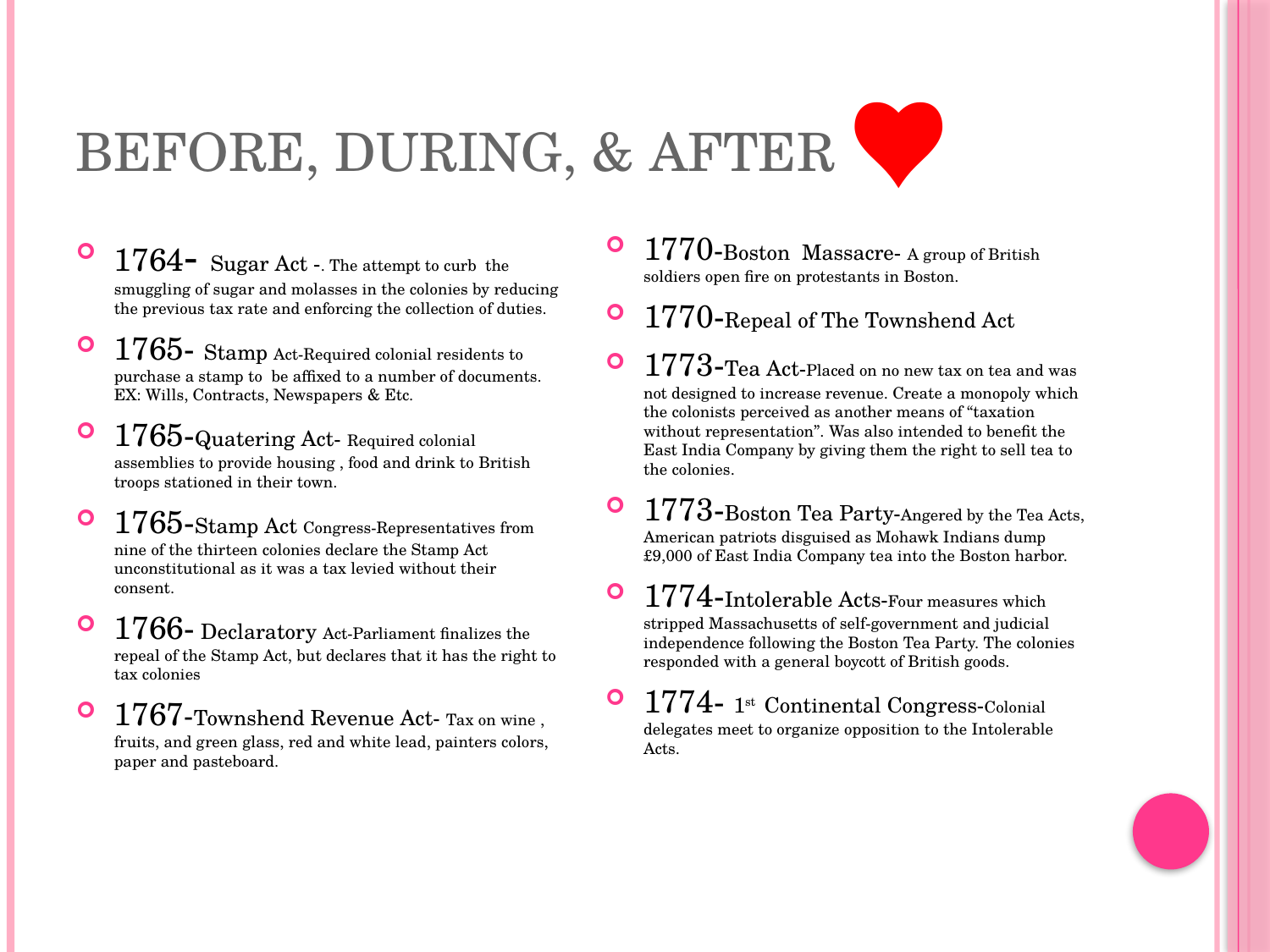

# Before, During, & After ♥
1764- Sugar Act -. The attempt to curb  the smuggling of sugar and molasses in the colonies by reducing the previous tax rate and enforcing the collection of duties.
1765- Stamp Act-Required colonial residents to purchase a stamp to  be affixed to a number of documents. EX: Wills, Contracts, Newspapers & Etc.
1765-Quatering Act- Required colonial assemblies to provide housing , food and drink to British troops stationed in their town.
1765-Stamp Act Congress-Representatives from nine of the thirteen colonies declare the Stamp Act unconstitutional as it was a tax levied without their consent.
1766- Declaratory Act-Parliament finalizes the repeal of the Stamp Act, but declares that it has the right to tax colonies
1767-Townshend Revenue Act- Tax on wine , fruits, and green glass, red and white lead, painters colors, paper and pasteboard.

1770-Boston  Massacre- A group of British soldiers open fire on protestants in Boston.
1770-Repeal of The Townshend Act
1773-Tea Act-Placed on no new tax on tea and was not designed to increase revenue. Create a monopoly which the colonists perceived as another means of “taxation without representation”. Was also intended to benefit the East India Company by giving them the right to sell tea to the colonies.
1773-Boston Tea Party-Angered by the Tea Acts, American patriots disguised as Mohawk Indians dump £9,000 of East India Company tea into the Boston harbor.
1774-Intolerable Acts-Four measures which stripped Massachusetts of self-government and judicial independence following the Boston Tea Party. The colonies responded with a general boycott of British goods.
1774- 1st Continental Congress-Colonial delegates meet to organize opposition to the Intolerable Acts.